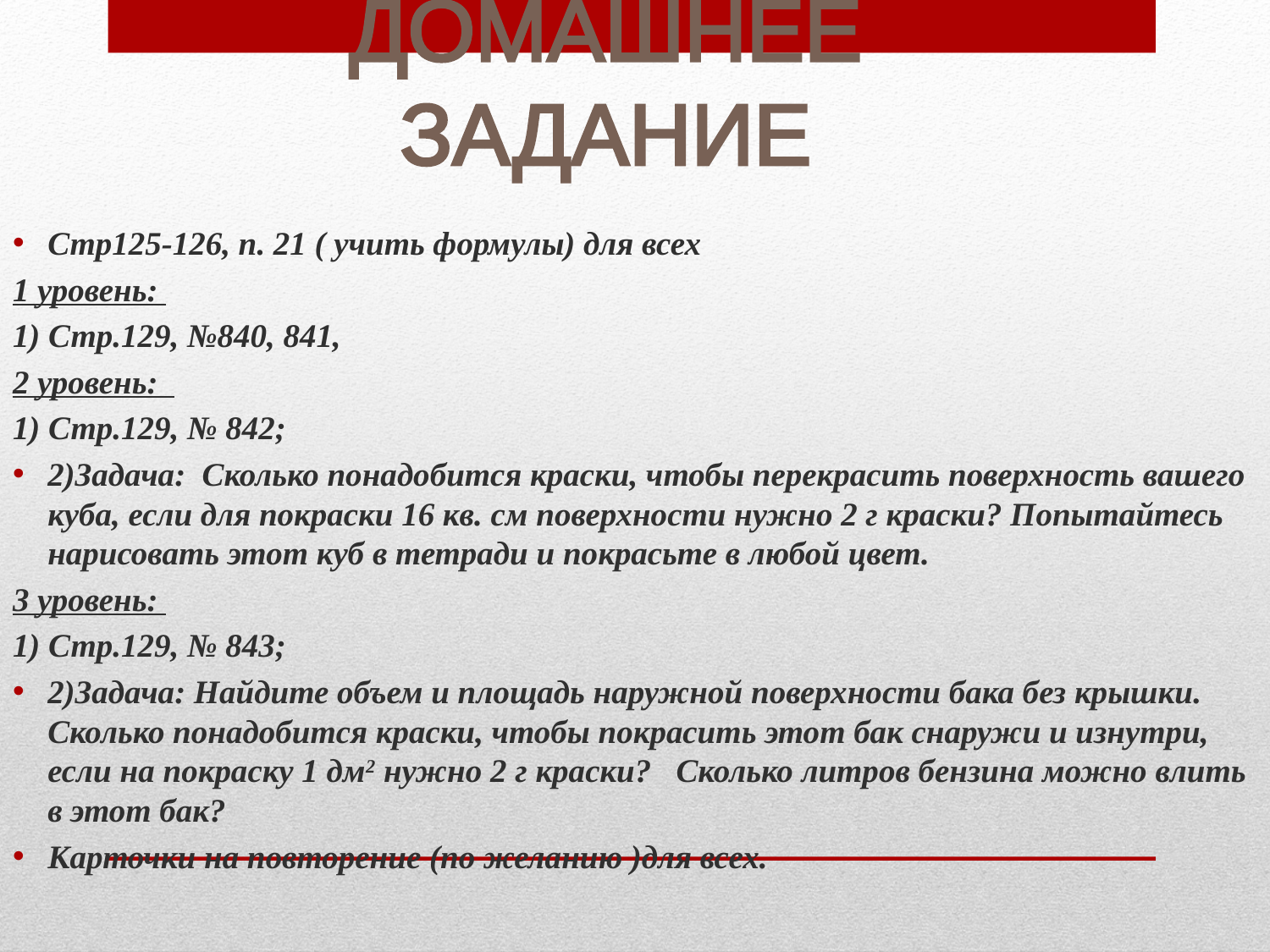

# ДОМАШНЕЕ ЗАДАНИЕ
Стр125-126, п. 21 ( учить формулы) для всех
1 уровень:
1) Стр.129, №840, 841,
2 уровень:
1) Стр.129, № 842;
2)Задача:  Сколько понадобится краски, чтобы перекрасить поверхность вашего куба, если для покраски 16 кв. см поверхности нужно 2 г краски? Попытайтесь нарисовать этот куб в тетради и покрасьте в любой цвет.
3 уровень:
1) Стр.129, № 843;
2)Задача: Найдите объем и площадь наружной поверхности бака без крышки.  Сколько понадобится краски, чтобы покрасить этот бак снаружи и изнутри, если на покраску 1 дм2 нужно 2 г краски?   Сколько литров бензина можно влить в этот бак?
Карточки на повторение (по желанию )для всех.